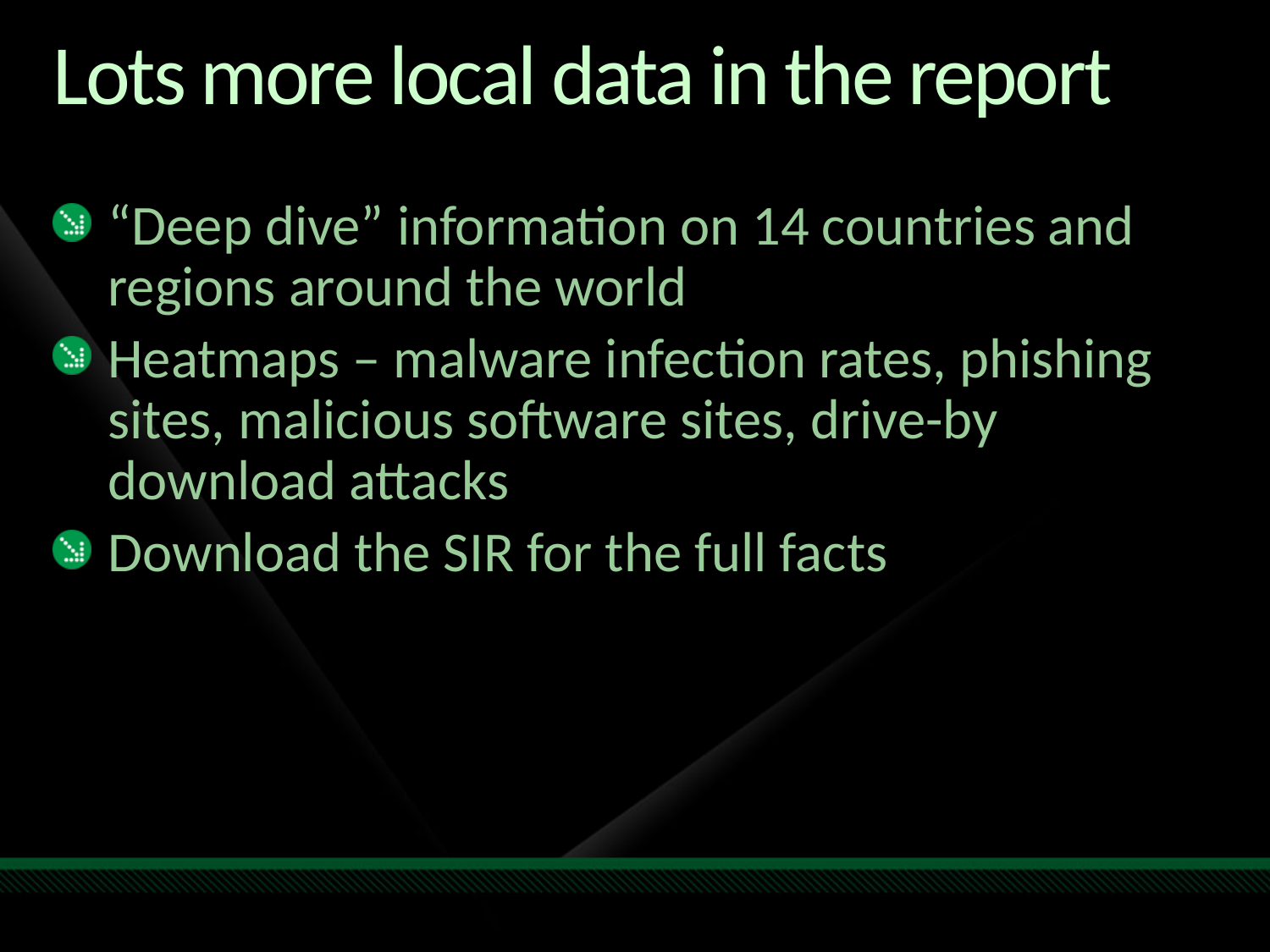

# Lots more local data in the report
“Deep dive” information on 14 countries and regions around the world
Heatmaps – malware infection rates, phishing sites, malicious software sites, drive-by download attacks
Download the SIR for the full facts